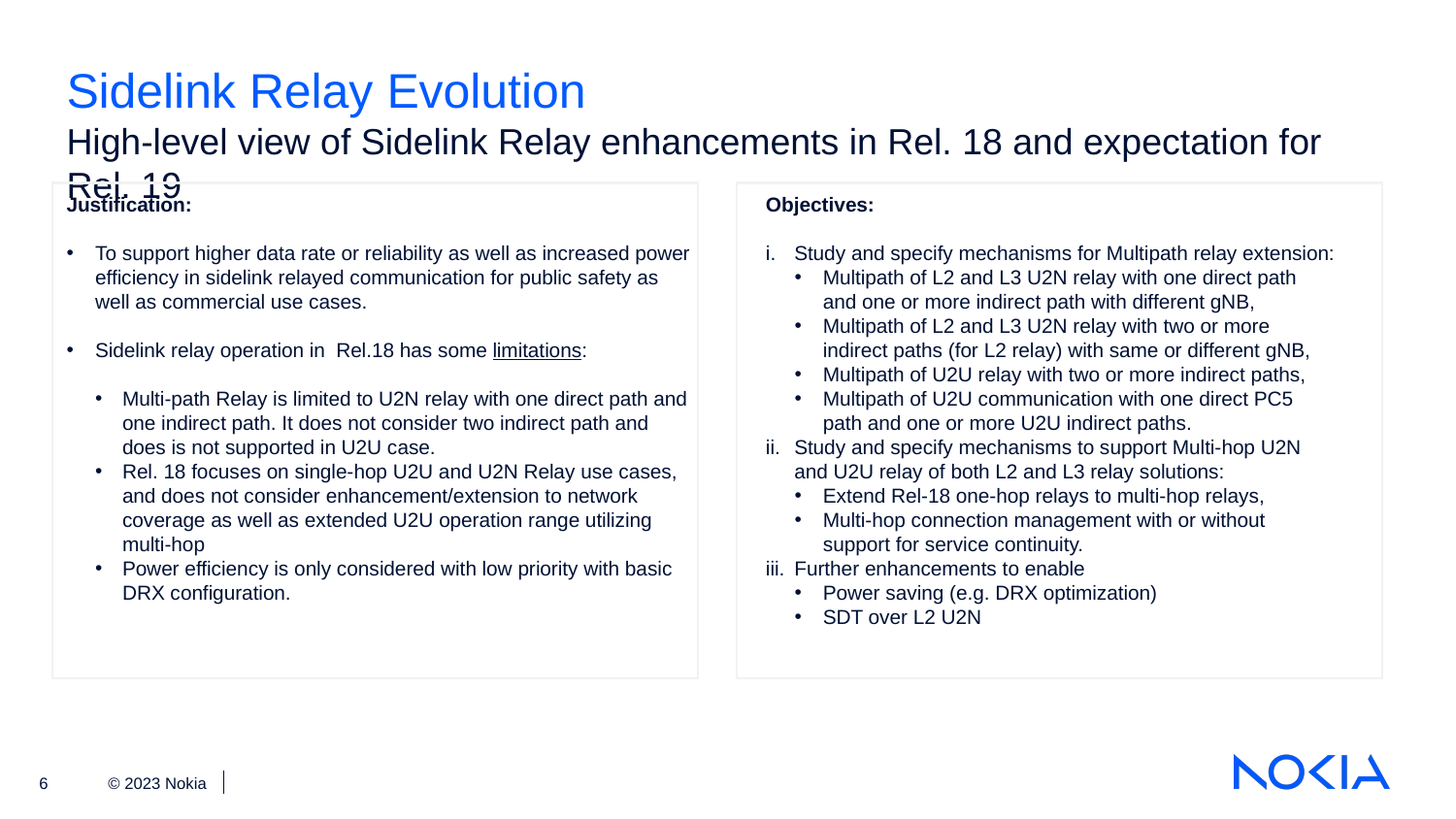

Sidelink Relay Evolution

High-level view of Sidelink Relay enhancements in Rel. 18 and expectation for Rel. 19

Justification:

To support higher data rate or reliability as well as increased power efficiency in sidelink relayed communication for public safety as well as commercial use cases.

Sidelink relay operation in  Rel.18 has some limitations:

Multi-path Relay is limited to U2N relay with one direct path and one indirect path. It does not consider two indirect path and does is not supported in U2U case.
Rel. 18 focuses on single-hop U2U and U2N Relay use cases, and does not consider enhancement/extension to network coverage as well as extended U2U operation range utilizing multi-hop
Power efficiency is only considered with low priority with basic DRX configuration.
Objectives:

Study and specify mechanisms for Multipath relay extension:
Multipath of L2 and L3 U2N relay with one direct path and one or more indirect path with different gNB,
Multipath of L2 and L3 U2N relay with two or more indirect paths (for L2 relay) with same or different gNB,
Multipath of U2U relay with two or more indirect paths,
Multipath of U2U communication with one direct PC5 path and one or more U2U indirect paths.
Study and specify mechanisms to support Multi-hop U2N and U2U relay of both L2 and L3 relay solutions:
Extend Rel-18 one-hop relays to multi-hop relays,
Multi-hop connection management with or without support for service continuity.
Further enhancements to enable
Power saving (e.g. DRX optimization)
SDT over L2 U2N